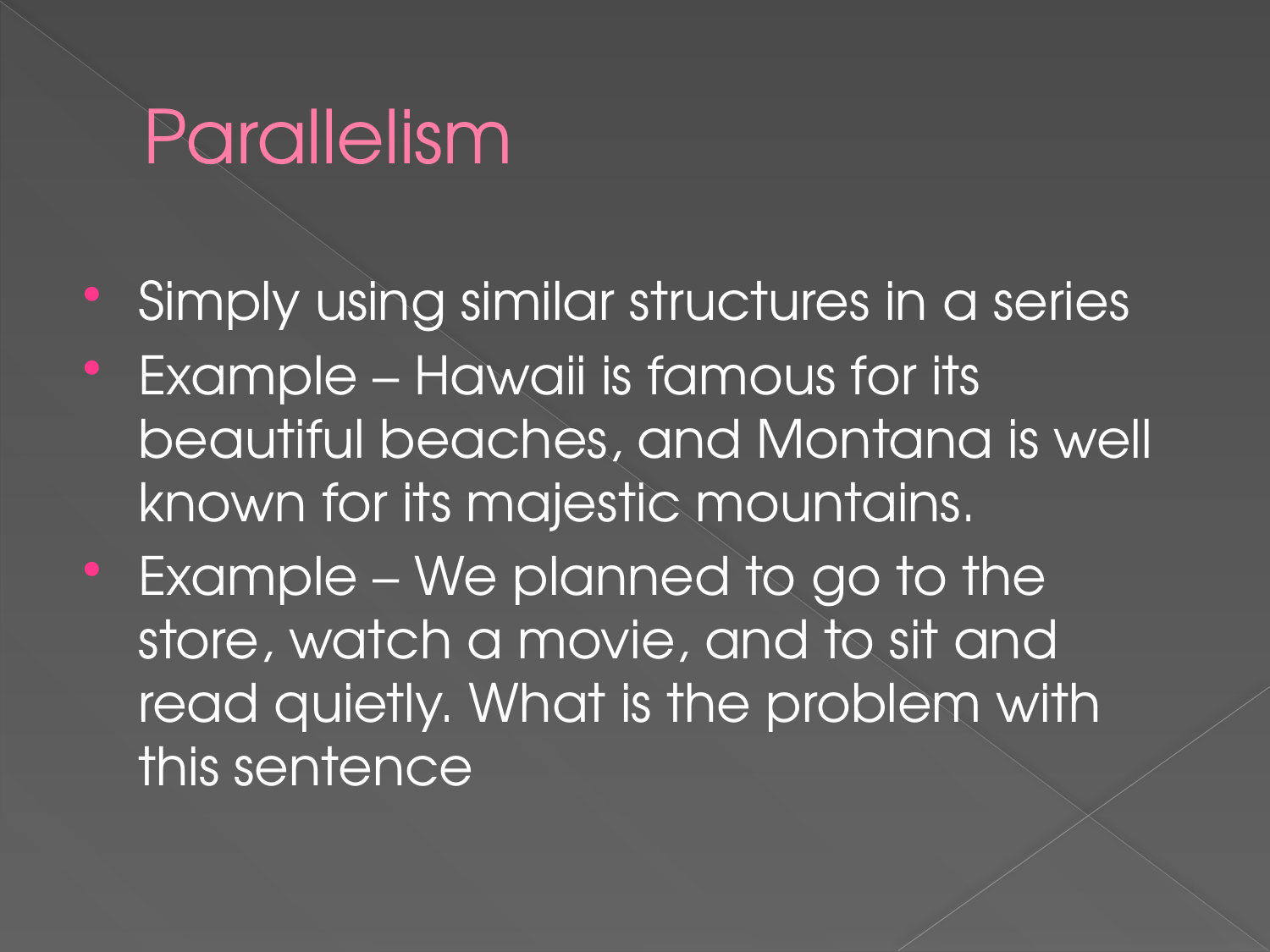

# Parallelism
Simply using similar structures in a series
Example – Hawaii is famous for its beautiful beaches, and Montana is well known for its majestic mountains.
Example – We planned to go to the store, watch a movie, and to sit and read quietly. What is the problem with this sentence